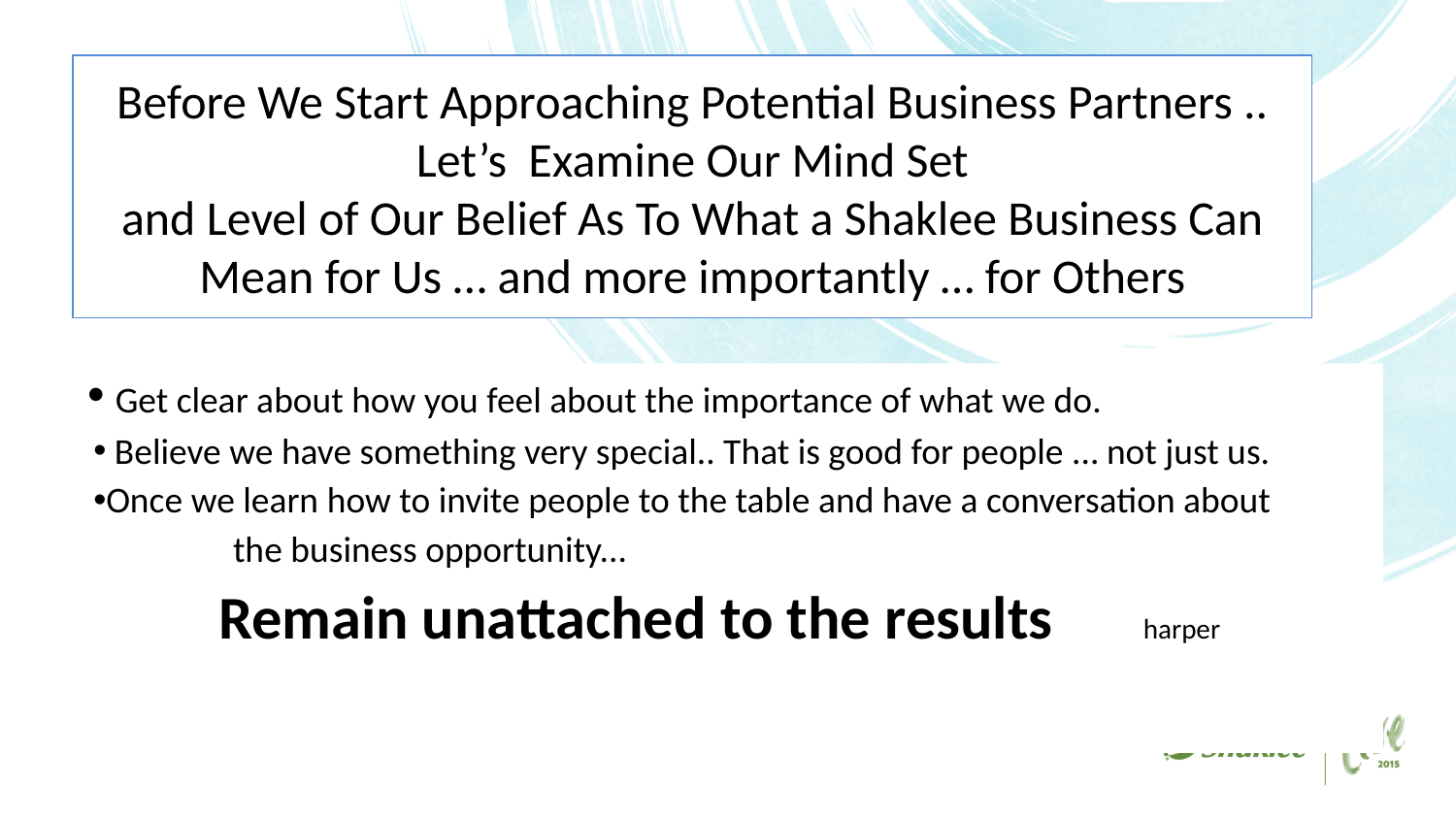

# Before We Start Approaching Potential Business Partners .. Let’s  Examine Our Mind Set and Level of Our Belief As To What a Shaklee Business Can Mean for Us … and more importantly … for Others
 Get clear about how you feel about the importance of what we do.
 Believe we have something very special.. That is good for people ...	not just us.
Once we learn how to invite people to the table and have a conversation about
the business opportunity...
         Remain unattached to the results       harper